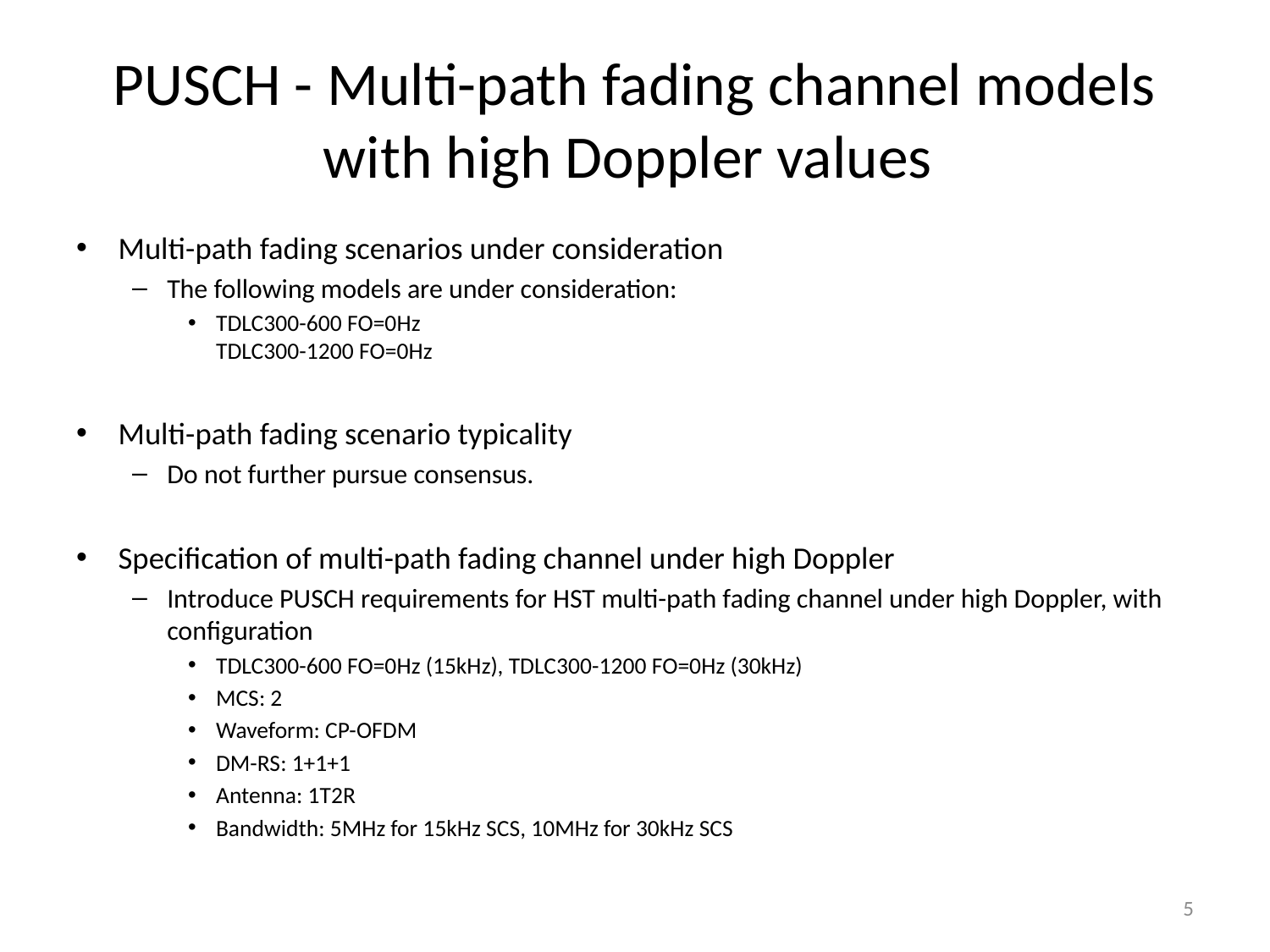

# PUSCH - Multi-path fading channel models with high Doppler values
Multi-path fading scenarios under consideration
The following models are under consideration:
TDLC300-600 FO=0Hz
TDLC300-1200 FO=0Hz

Multi-path fading scenario typicality
Do not further pursue consensus.

Specification of multi-path fading channel under high Doppler
Introduce PUSCH requirements for HST multi-path fading channel under high Doppler, with configuration
TDLC300-600 FO=0Hz (15kHz), TDLC300-1200 FO=0Hz (30kHz)
MCS: 2
Waveform: CP-OFDM
DM-RS: 1+1+1
Antenna: 1T2R
Bandwidth: 5MHz for 15kHz SCS, 10MHz for 30kHz SCS

5